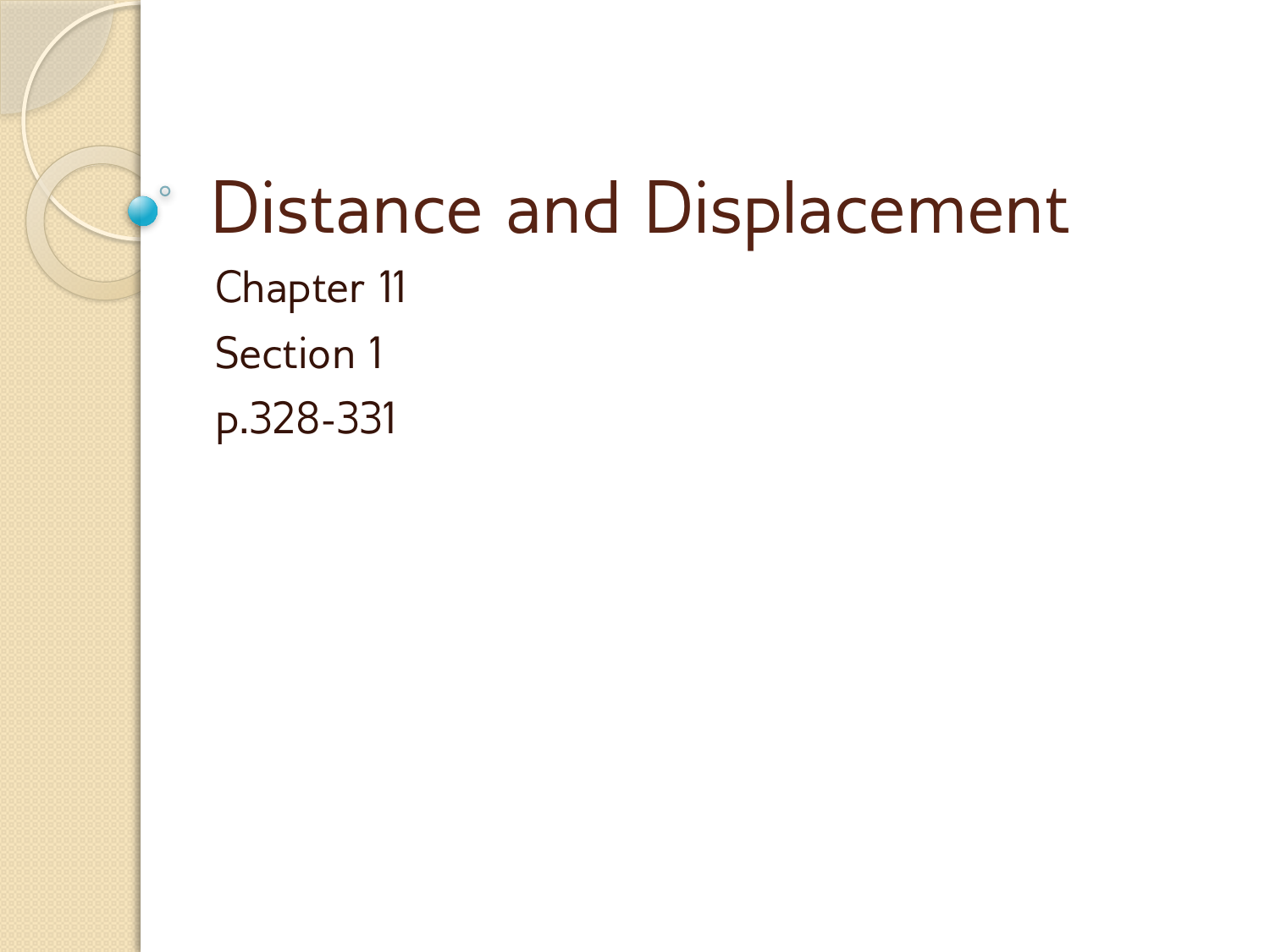

# Distance and Displacement
Chapter 11
Section 1
p.328-331